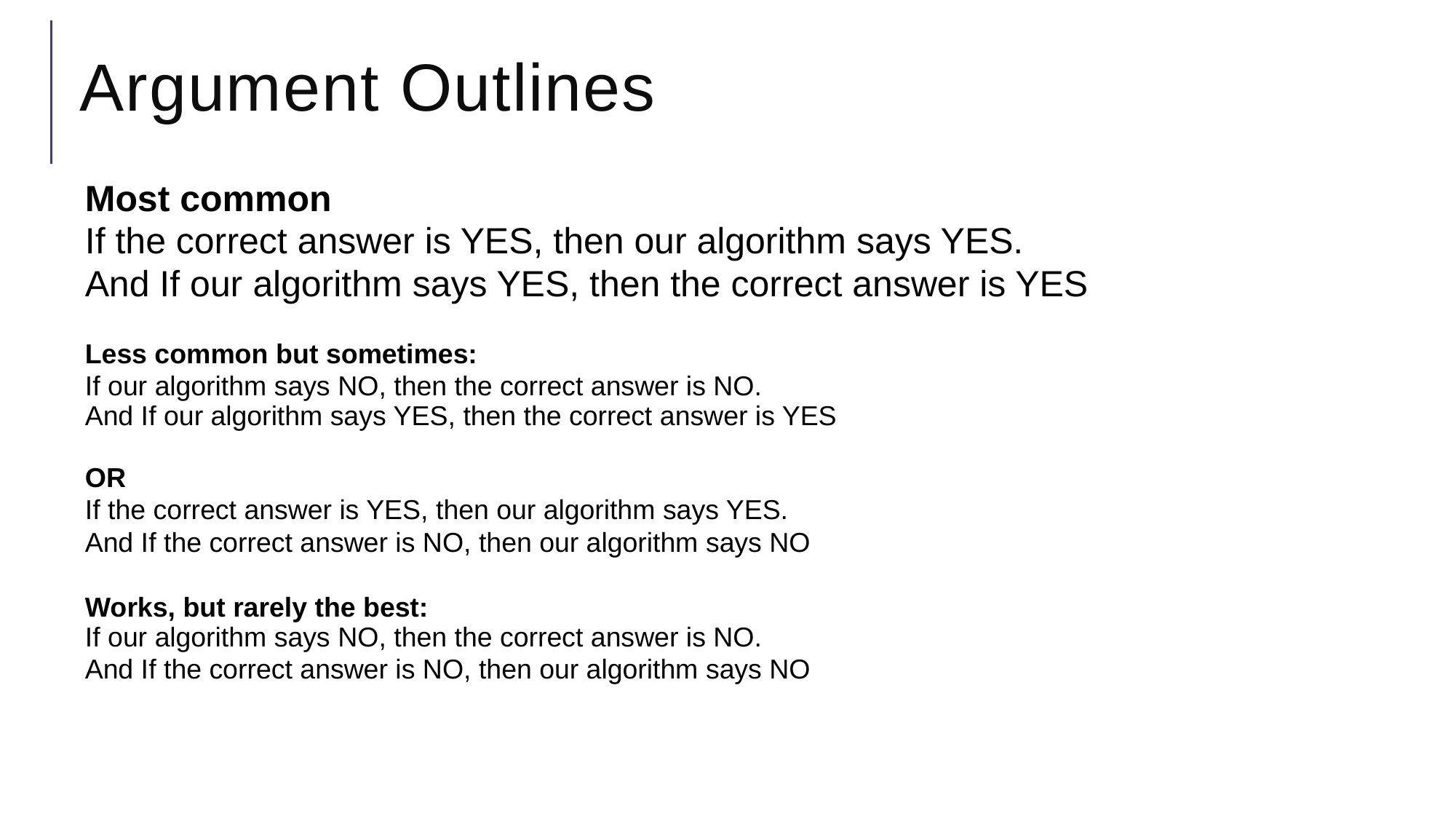

# Argument Outlines
Most common
If the correct answer is YES, then our algorithm says YES.
And If our algorithm says YES, then the correct answer is YES

Less common but sometimes:
If our algorithm says NO, then the correct answer is NO.
And If our algorithm says YES, then the correct answer is YES
OR
If the correct answer is YES, then our algorithm says YES.
And If the correct answer is NO, then our algorithm says NO

Works, but rarely the best:
If our algorithm says NO, then the correct answer is NO.
And If the correct answer is NO, then our algorithm says NO